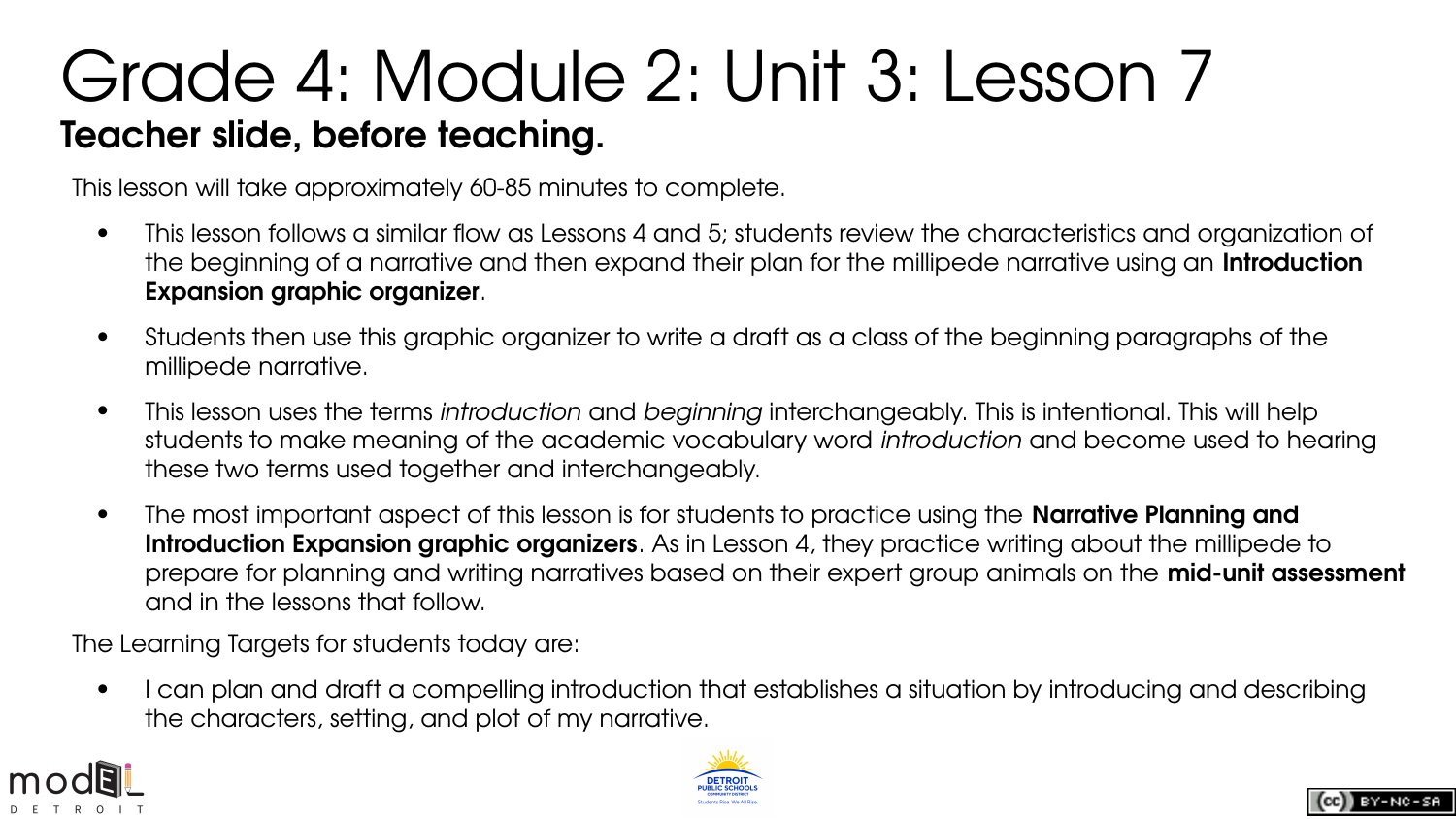

# Grade 4: Module 2: Unit 3: Lesson 7
Teacher slide, before teaching.
This lesson will take approximately 60-85 minutes to complete.
This lesson follows a similar flow as Lessons 4 and 5; students review the characteristics and organization of the beginning of a narrative and then expand their plan for the millipede narrative using an Introduction Expansion graphic organizer.
Students then use this graphic organizer to write a draft as a class of the beginning paragraphs of the millipede narrative.
This lesson uses the terms introduction and beginning interchangeably. This is intentional. This will help students to make meaning of the academic vocabulary word introduction and become used to hearing these two terms used together and interchangeably.
The most important aspect of this lesson is for students to practice using the Narrative Planning and Introduction Expansion graphic organizers. As in Lesson 4, they practice writing about the millipede to prepare for planning and writing narratives based on their expert group animals on the mid-unit assessment and in the lessons that follow.
The Learning Targets for students today are:
I can plan and draft a compelling introduction that establishes a situation by introducing and describing the characters, setting, and plot of my narrative.